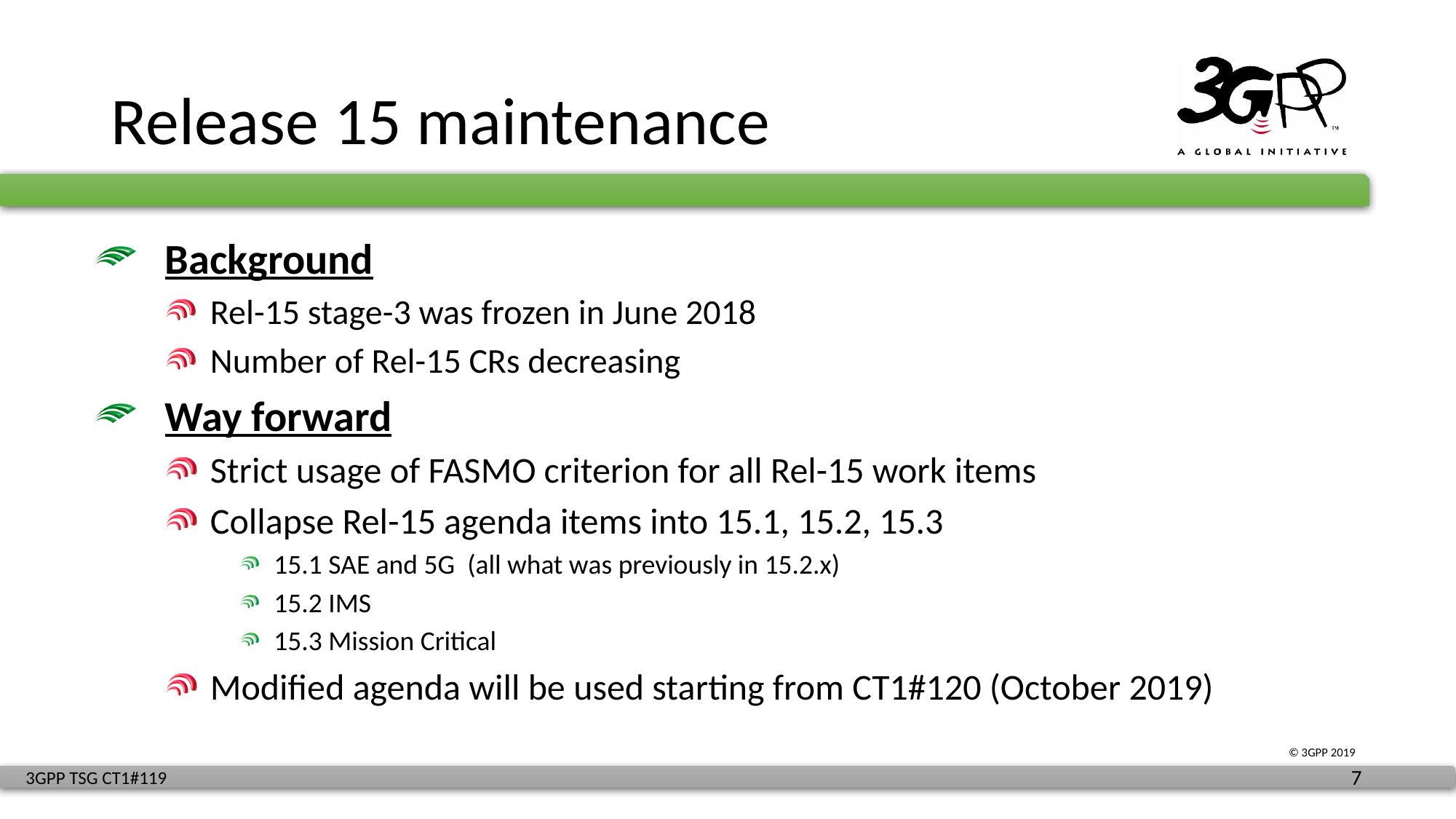

# Release 15 maintenance
Background
Rel-15 stage-3 was frozen in June 2018
Number of Rel-15 CRs decreasing
Way forward
Strict usage of FASMO criterion for all Rel-15 work items
Collapse Rel-15 agenda items into 15.1, 15.2, 15.3
15.1 SAE and 5G  (all what was previously in 15.2.x)
15.2 IMS
15.3 Mission Critical
Modified agenda will be used starting from CT1#120 (October 2019)